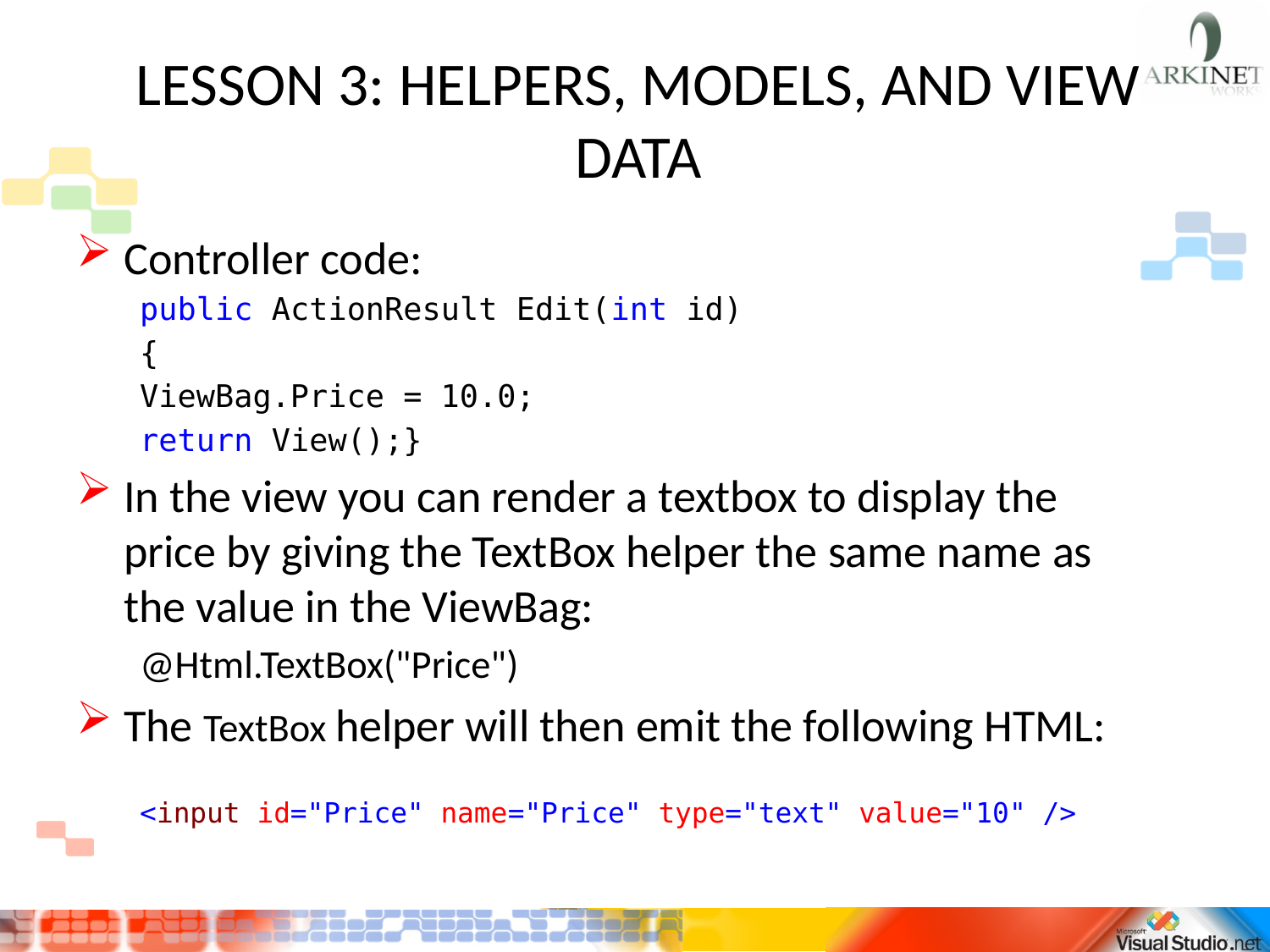

# LESSON 3: HELPERS, MODELS, AND VIEW DATA
Controller code:
public ActionResult Edit(int id)
{
ViewBag.Price = 10.0;
return View();}
In the view you can render a textbox to display the price by giving the TextBox helper the same name as the value in the ViewBag:
@Html.TextBox("Price")
The TextBox helper will then emit the following HTML:

<input id="Price" name="Price" type="text" value="10" />